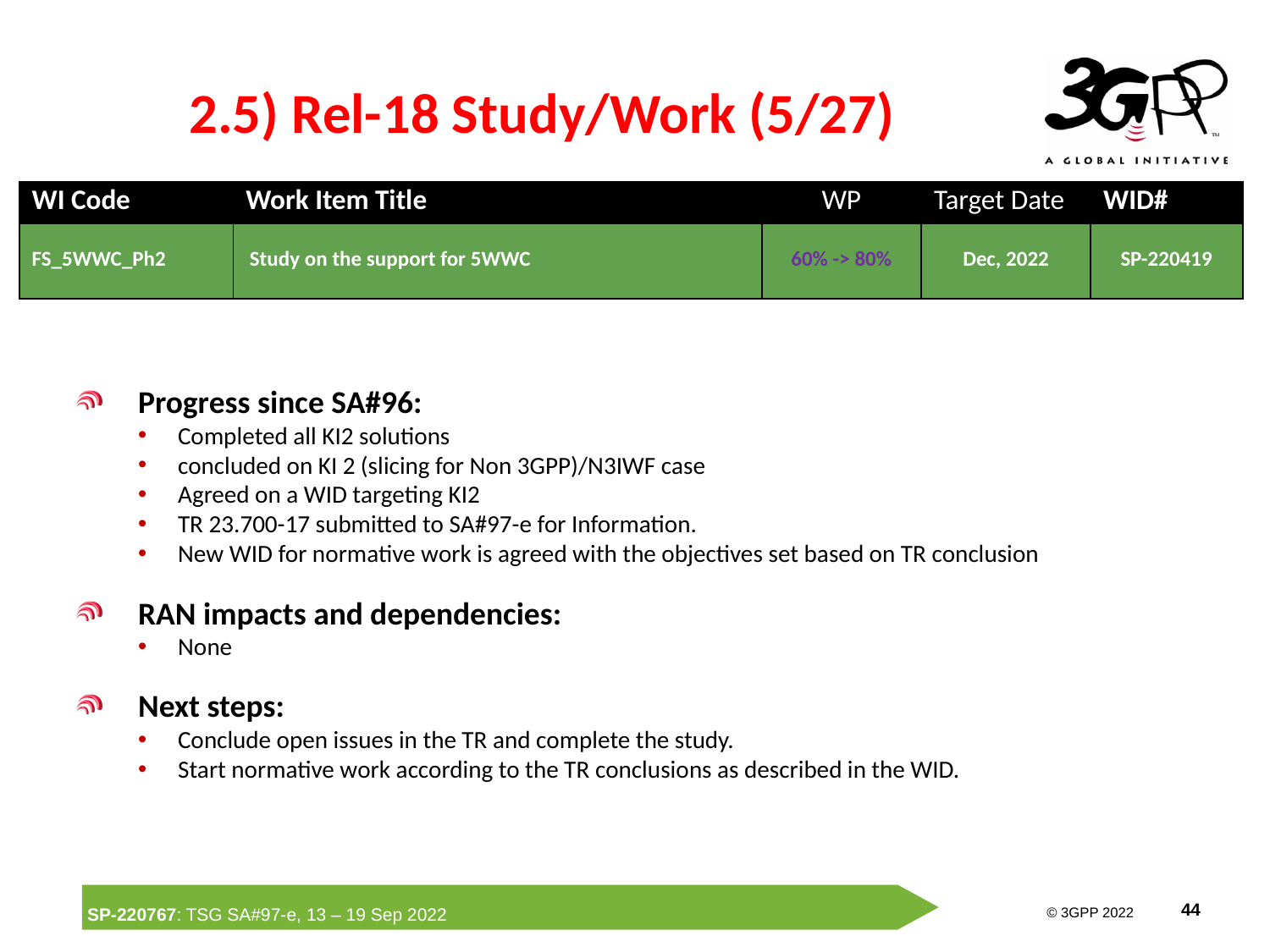

# 2.5) Rel-18 Study/Work (5/27)
| WI Code | Work Item Title | WP | Target Date | WID# |
| --- | --- | --- | --- | --- |
| FS\_5WWC\_Ph2 | Study on the support for 5WWC | 60% -> 80% | Dec, 2022 | SP-220419 |
Progress since SA#96:
Completed all KI2 solutions
concluded on KI 2 (slicing for Non 3GPP)/N3IWF case
Agreed on a WID targeting KI2
TR 23.700-17 submitted to SA#97-e for Information.
New WID for normative work is agreed with the objectives set based on TR conclusion

RAN impacts and dependencies:
None

Next steps:
Conclude open issues in the TR and complete the study.
Start normative work according to the TR conclusions as described in the WID.